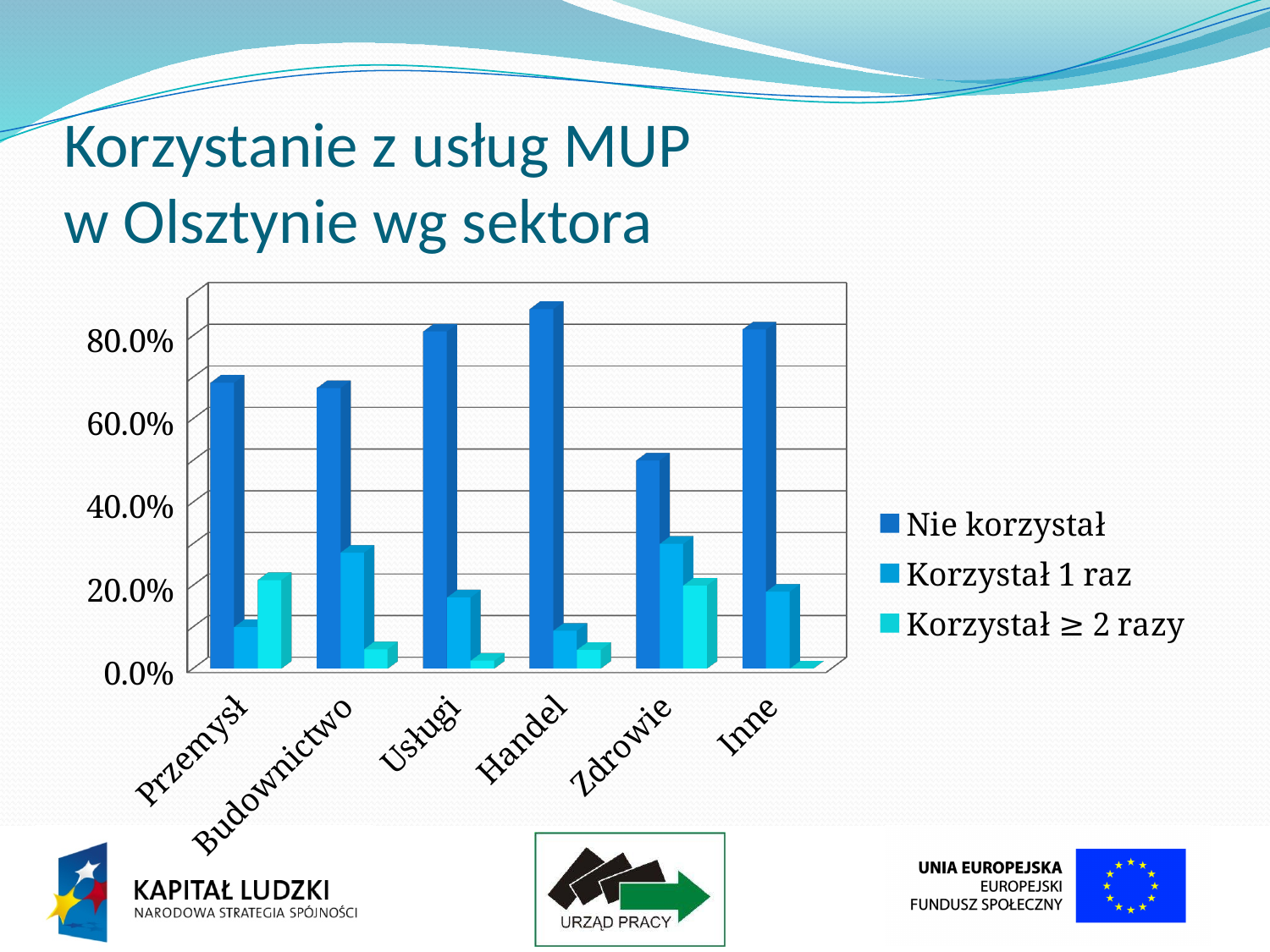

# Korzystanie z usług MUP w Olsztynie wg sektora

[unsupported chart]